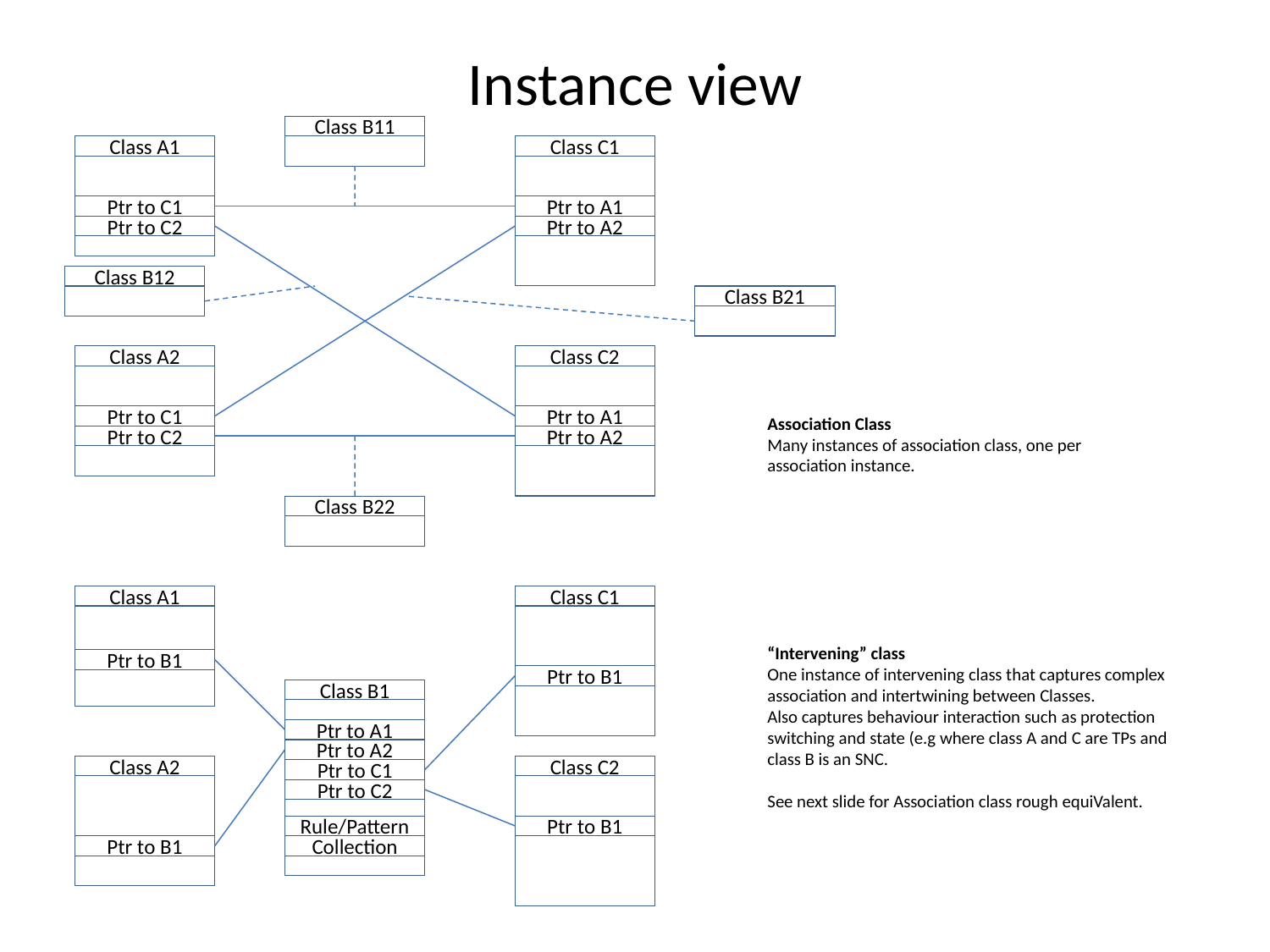

# Instance view
Class B11
Class A1

Class C1

Ptr to C1
Ptr to A1
Ptr to C2
Ptr to A2
Class B12

Class B21

Class A2
Class C2

Ptr to C1
Ptr to A1
Association Class
Many instances of association class, one per association instance.
Ptr to C2
Ptr to A2
Class B22

Class A1
Class C1

“Intervening” class
One instance of intervening class that captures complex association and intertwining between Classes.
Also captures behaviour interaction such as protection switching and state (e.g where class A and C are TPs and class B is an SNC.

See next slide for Association class rough equiValent.
Ptr to B1
Ptr to B1
Class B1

Ptr to A1
Ptr to A2
Class A2
Class C2
Ptr to C1

Ptr to C2
Rule/Pattern
Ptr to B1
Ptr to B1
Collection